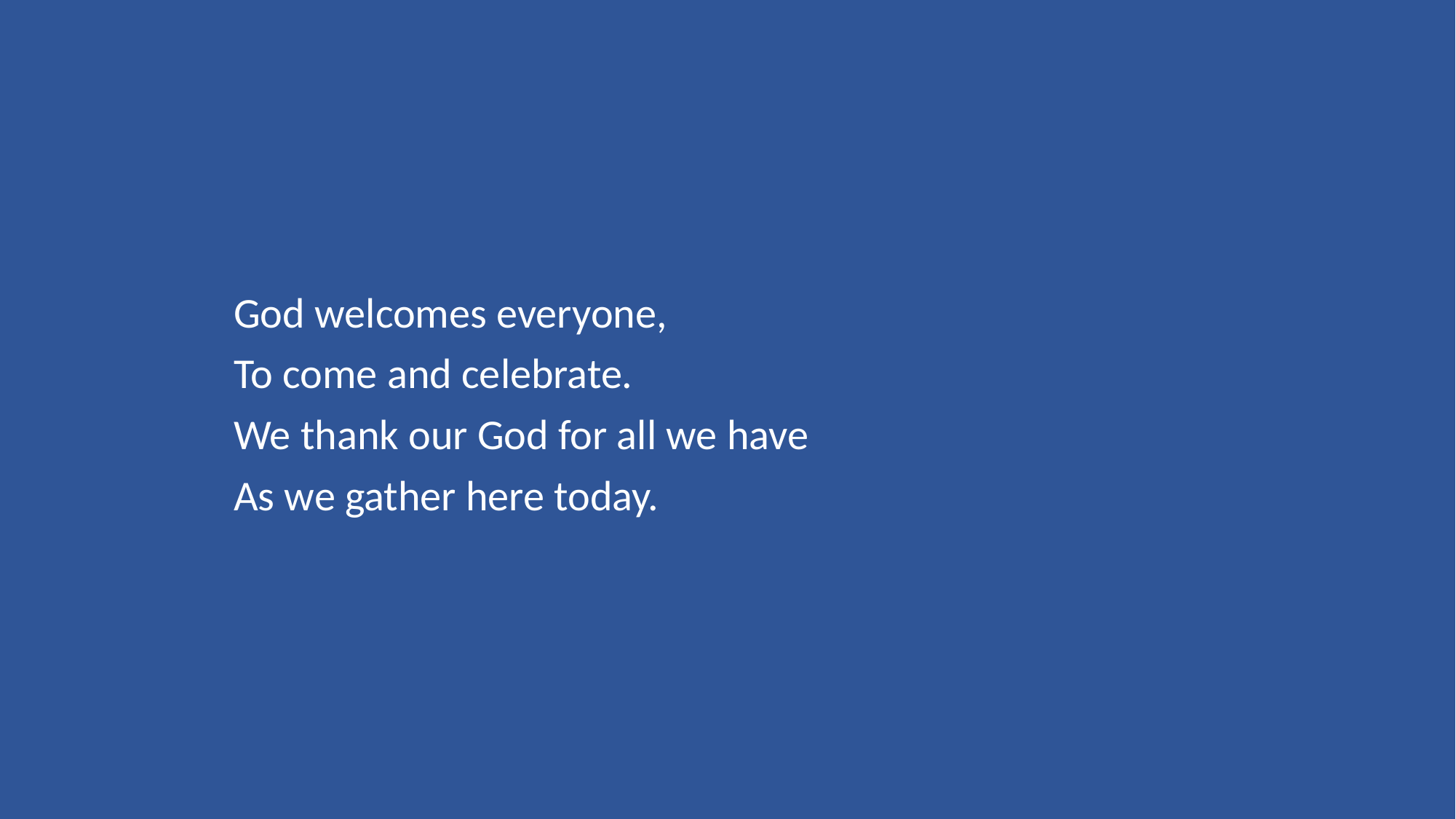

God welcomes everyone,
To come and celebrate.
We thank our God for all we have
As we gather here today.